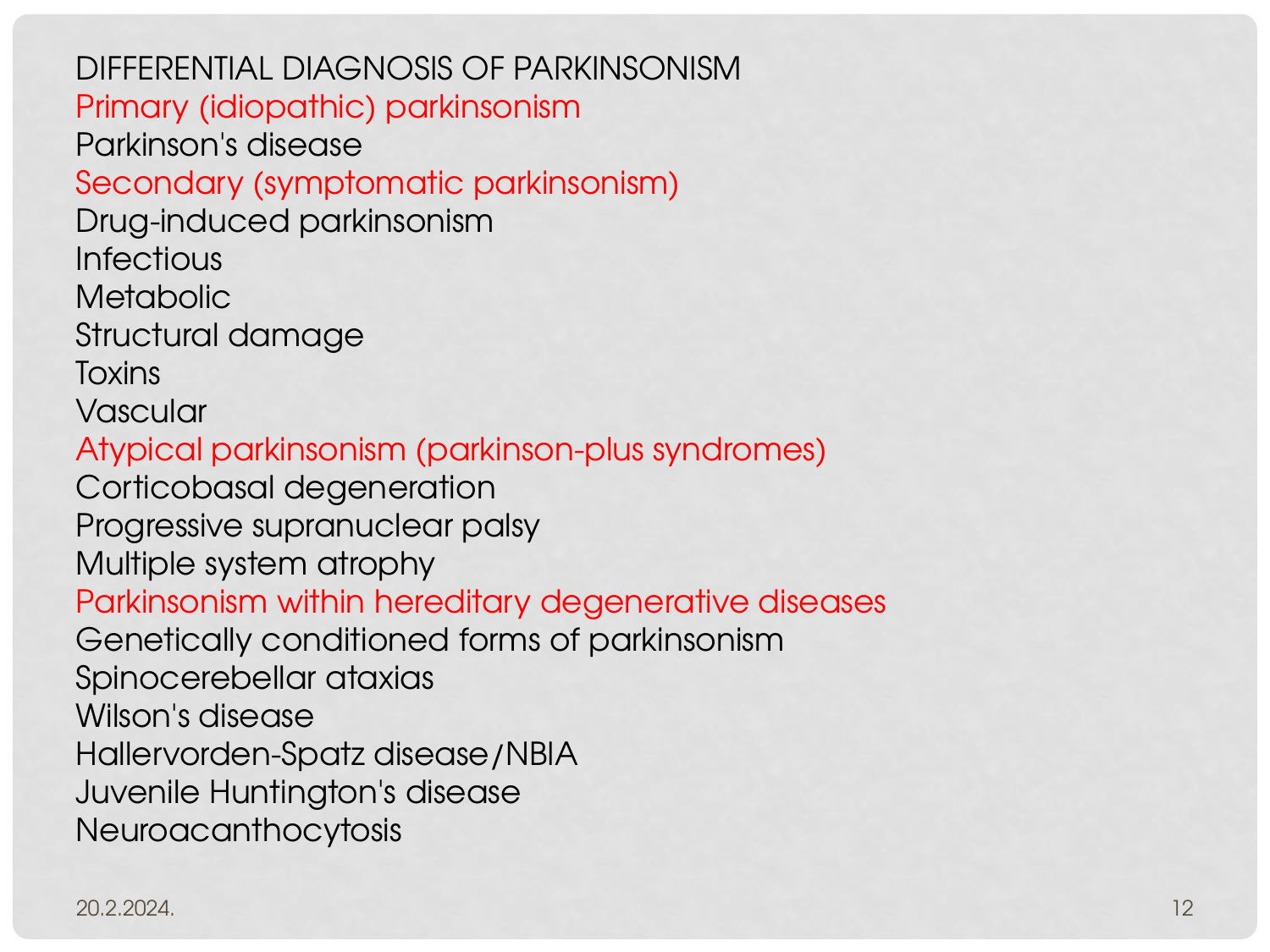

DIFFERENTIAL DIAGNOSIS OF PARKINSONISM
Primary (idiopathic) parkinsonism
Parkinson's disease
Secondary (symptomatic parkinsonism)
Drug-induced parkinsonism
Infectious
Metabolic
Structural damage
Toxins
Vascular
Atypical parkinsonism (parkinson-plus syndromes) Corticobasal degeneration
Progressive supranuclear palsy
Multiple system atrophy
Parkinsonism within hereditary degenerative diseases Genetically conditioned forms of parkinsonism Spinocerebellar ataxias
Wilson's disease
Hallervorden-Spatz disease/NBIA
Juvenile Huntington's disease
Neuroacanthocytosis
20.2.2024.
12